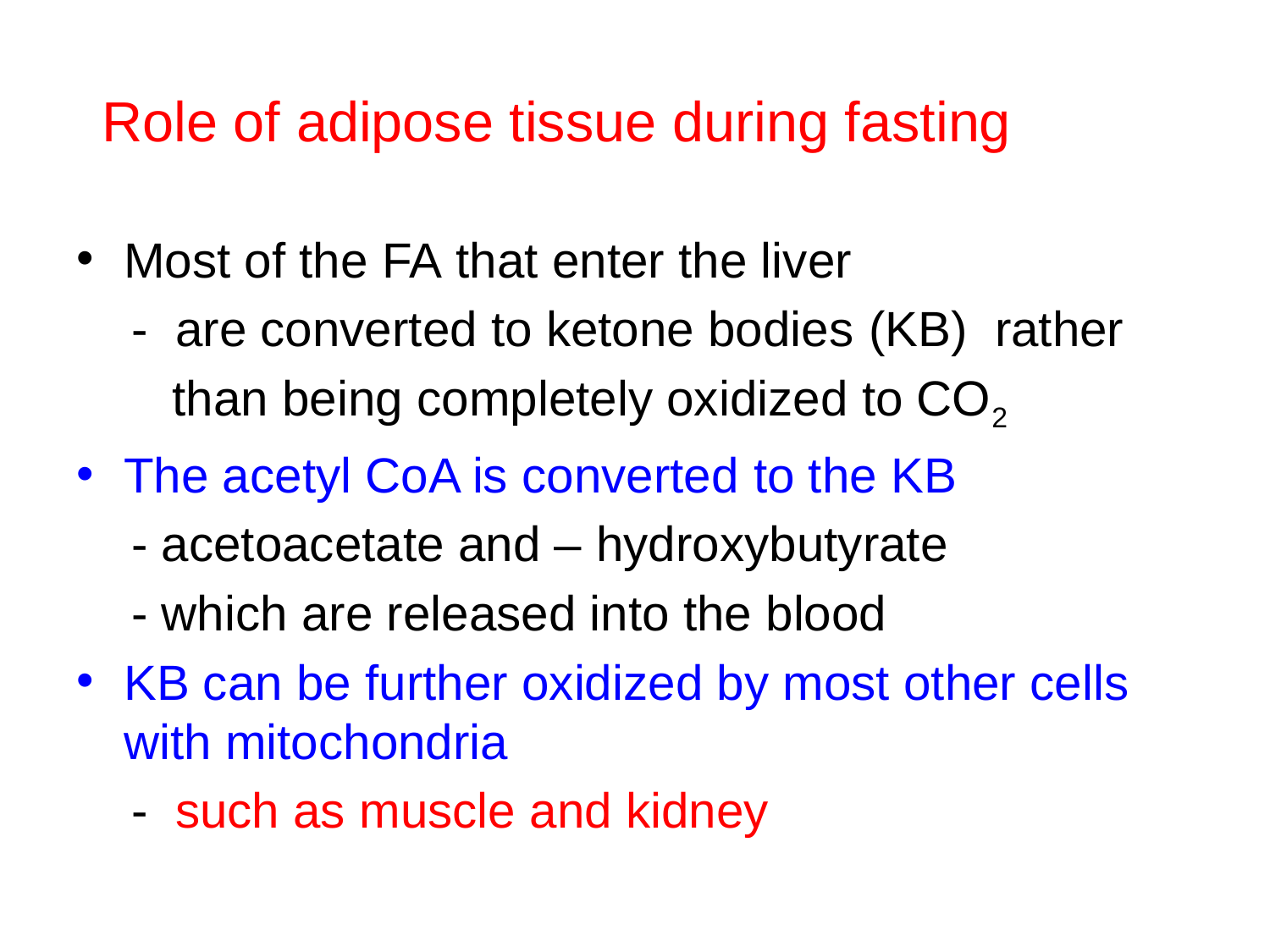

# Role of adipose tissue during fasting
Most of the FA that enter the liver
    -  are converted to ketone bodies (KB)  rather
       than being completely oxidized to CO2
The acetyl CoA is converted to the KB
    - acetoacetate and – hydroxybutyrate
    - which are released into the blood
KB can be further oxidized by most other cells with mitochondria
    -  such as muscle and kidney